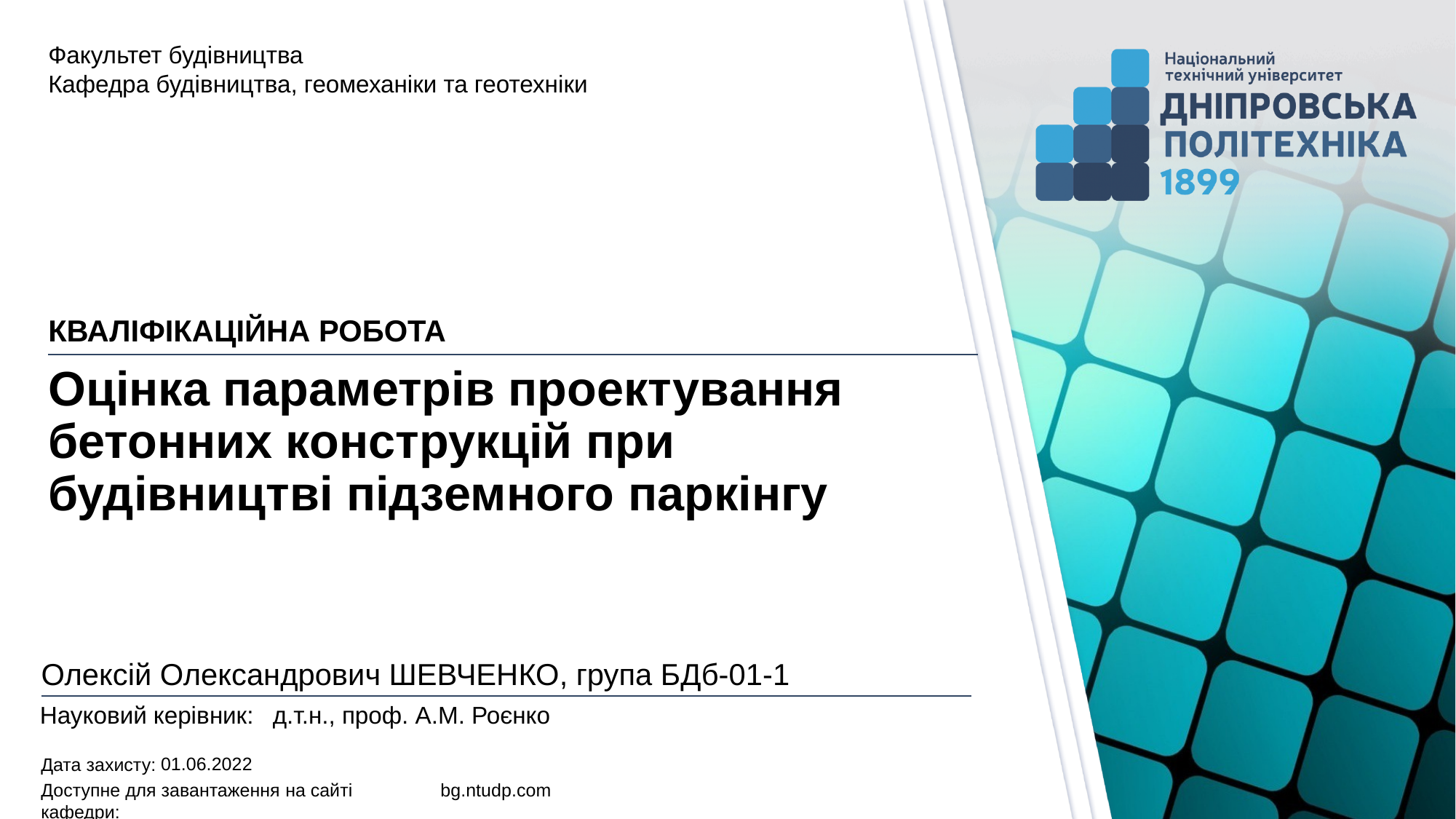

Факультет будівництва
Кафедра будівництва, геомеханіки та геотехніки
КВАЛІФІКАЦІЙНА РОБОТА
# Оцінка параметрів проектування бетонних конструкцій при будівництві підземного паркінгу
Олексій Олександрович ШЕВЧЕНКО, група БДб-01-1
д.т.н., проф. А.М. Роєнко
01.06.2022
bg.ntudp.com